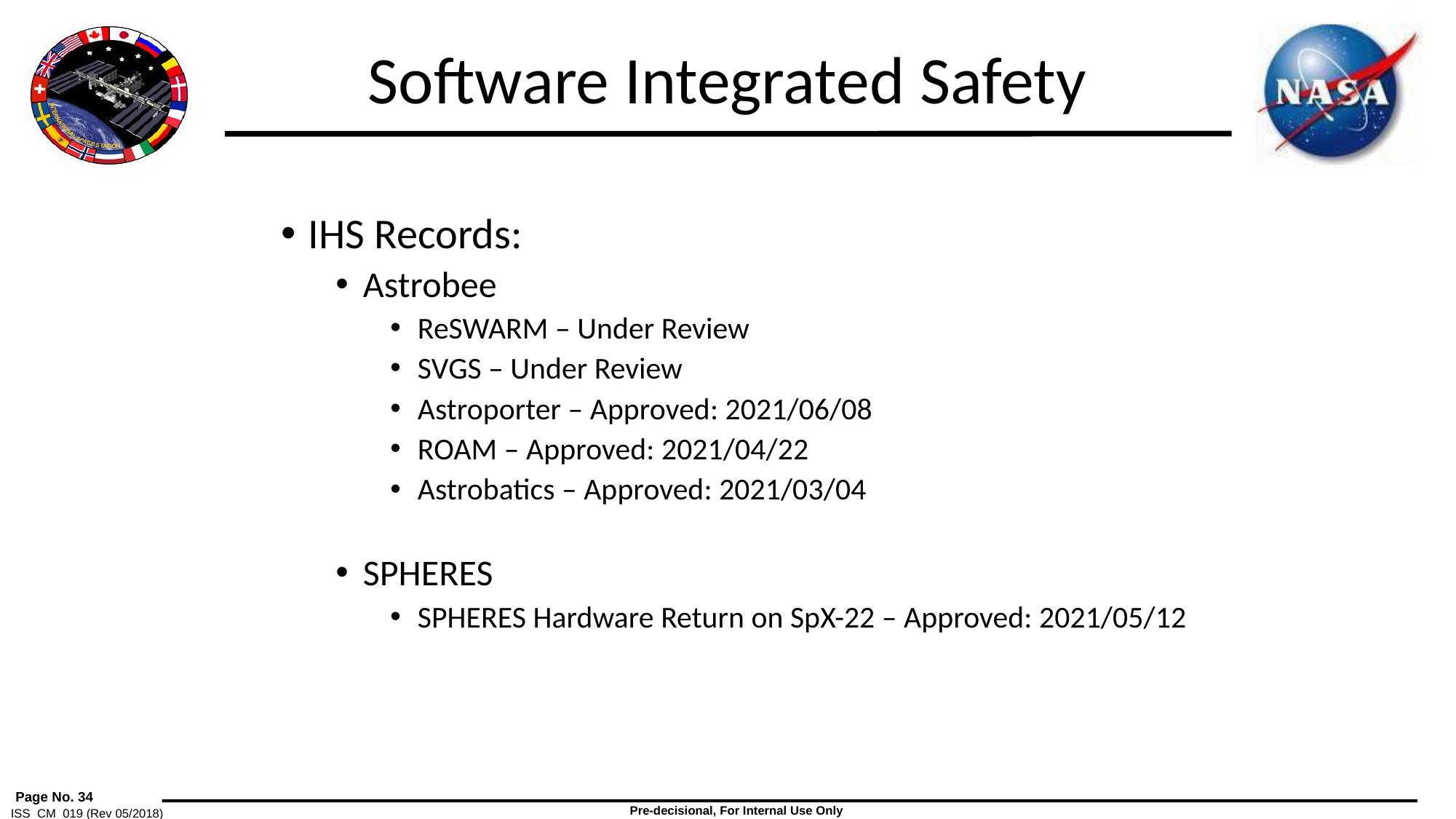

# Software Integrated Safety
IHS Records:
Astrobee
ReSWARM – Under Review
SVGS – Under Review
Astroporter – Approved: 2021/06/08
ROAM – Approved: 2021/04/22
Astrobatics – Approved: 2021/03/04

SPHERES
SPHERES Hardware Return on SpX-22 – Approved: 2021/05/12